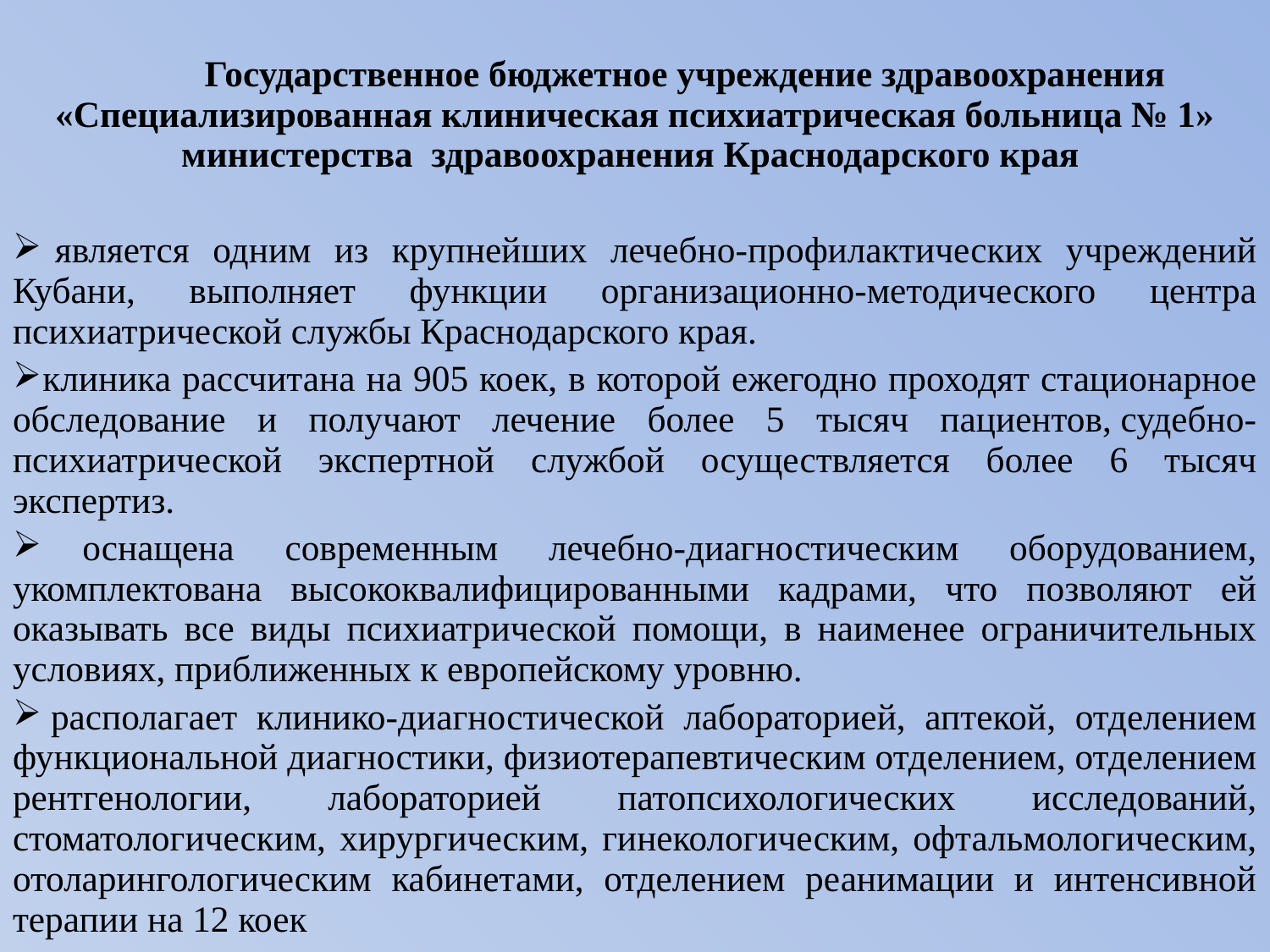

Государственное бюджетное учреждение здравоохранения «Специализированная клиническая психиатрическая больница № 1» министерства  здравоохранения Краснодарского края

 является одним из крупнейших лечебно-профилактических учреждений Кубани, выполняет функции организационно-методического центра психиатрической службы Краснодарского края.
 клиника рассчитана на 905 коек, в которой ежегодно проходят стационарное обследование и получают лечение более 5 тысяч пациентов, судебно-психиатрической экспертной службой осуществляется более 6 тысяч экспертиз.
 оснащена современным лечебно-диагностическим оборудованием, укомплектована высококвалифицированными кадрами, что позволяют ей оказывать все виды психиатрической помощи, в наименее ограничительных условиях, приближенных к европейскому уровню.
 располагает клинико-диагностической лабораторией, аптекой, отделением функциональной диагностики, физиотерапевтическим отделением, отделением рентгенологии, лабораторией патопсихологических исследований, стоматологическим, хирургическим, гинекологическим, офтальмологическим, отоларингологическим кабинетами, отделением реанимации и интенсивной терапии на 12 коек